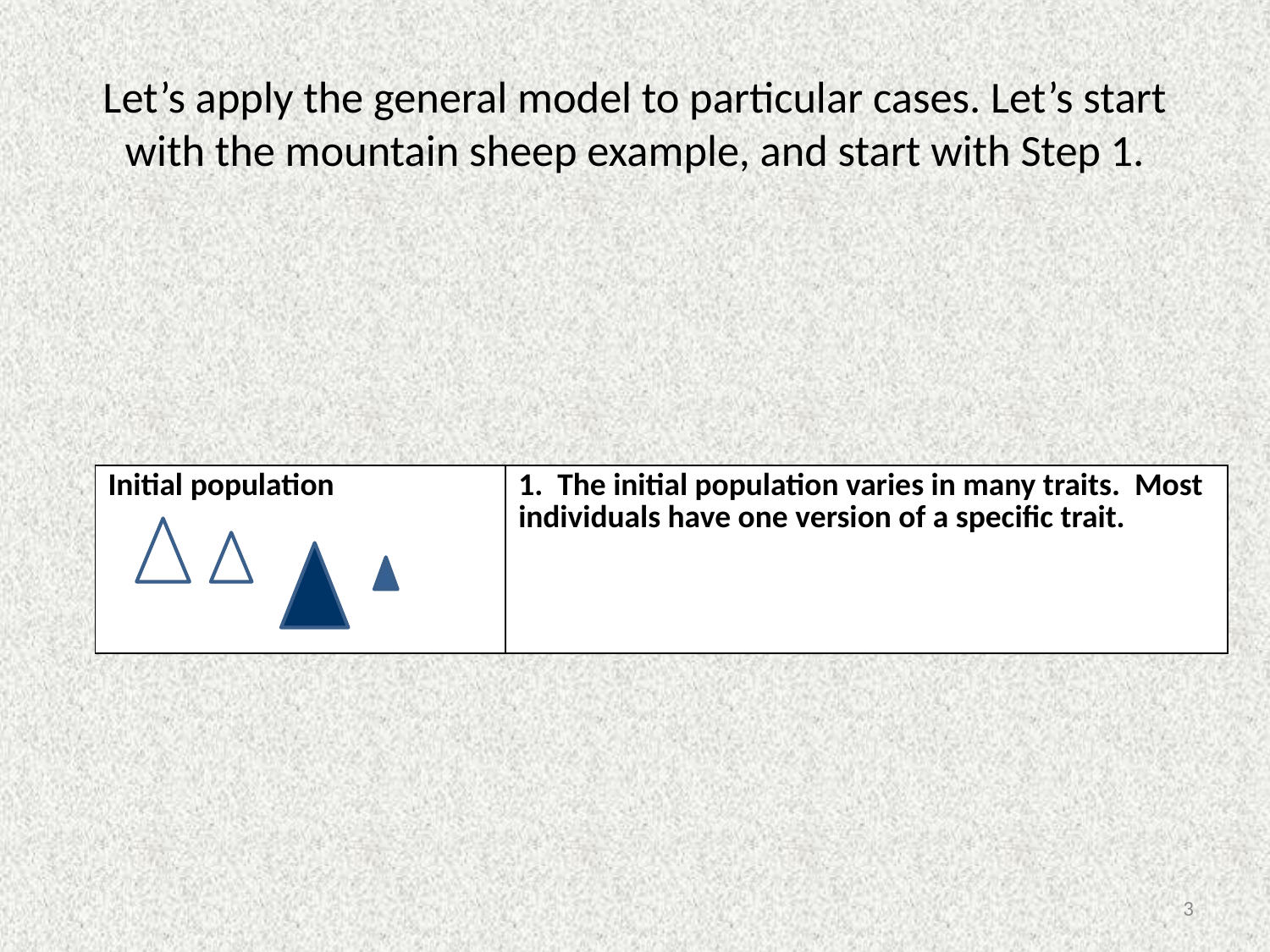

# Let’s apply the general model to particular cases. Let’s start with the mountain sheep example, and start with Step 1.
| Initial population | 1. The initial population varies in many traits. Most individuals have one version of a specific trait. |
| --- | --- |

3